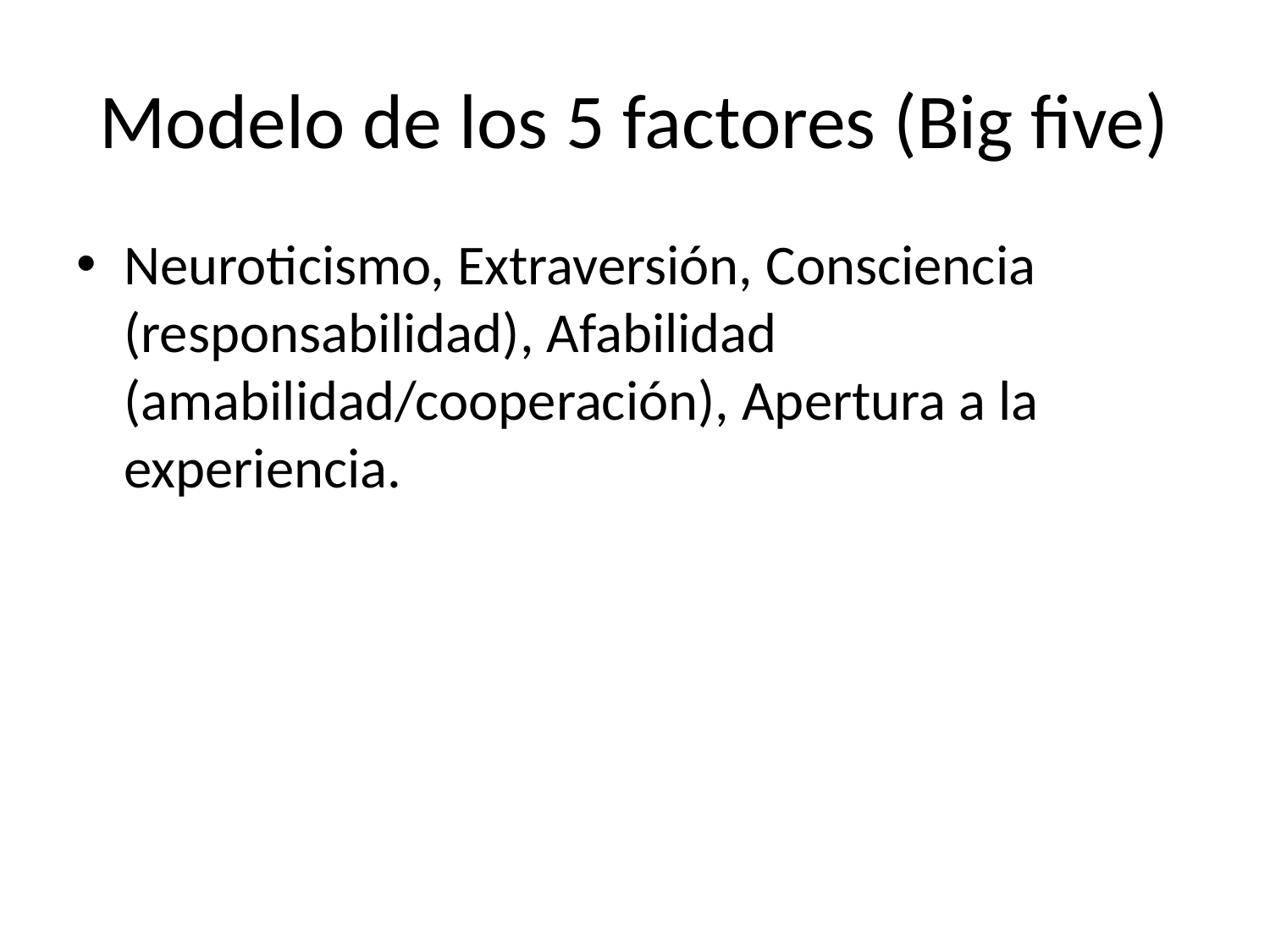

# Modelo de los 5 factores (Big five)
Neuroticismo, Extraversión, Consciencia (responsabilidad), Afabilidad (amabilidad/cooperación), Apertura a la experiencia.